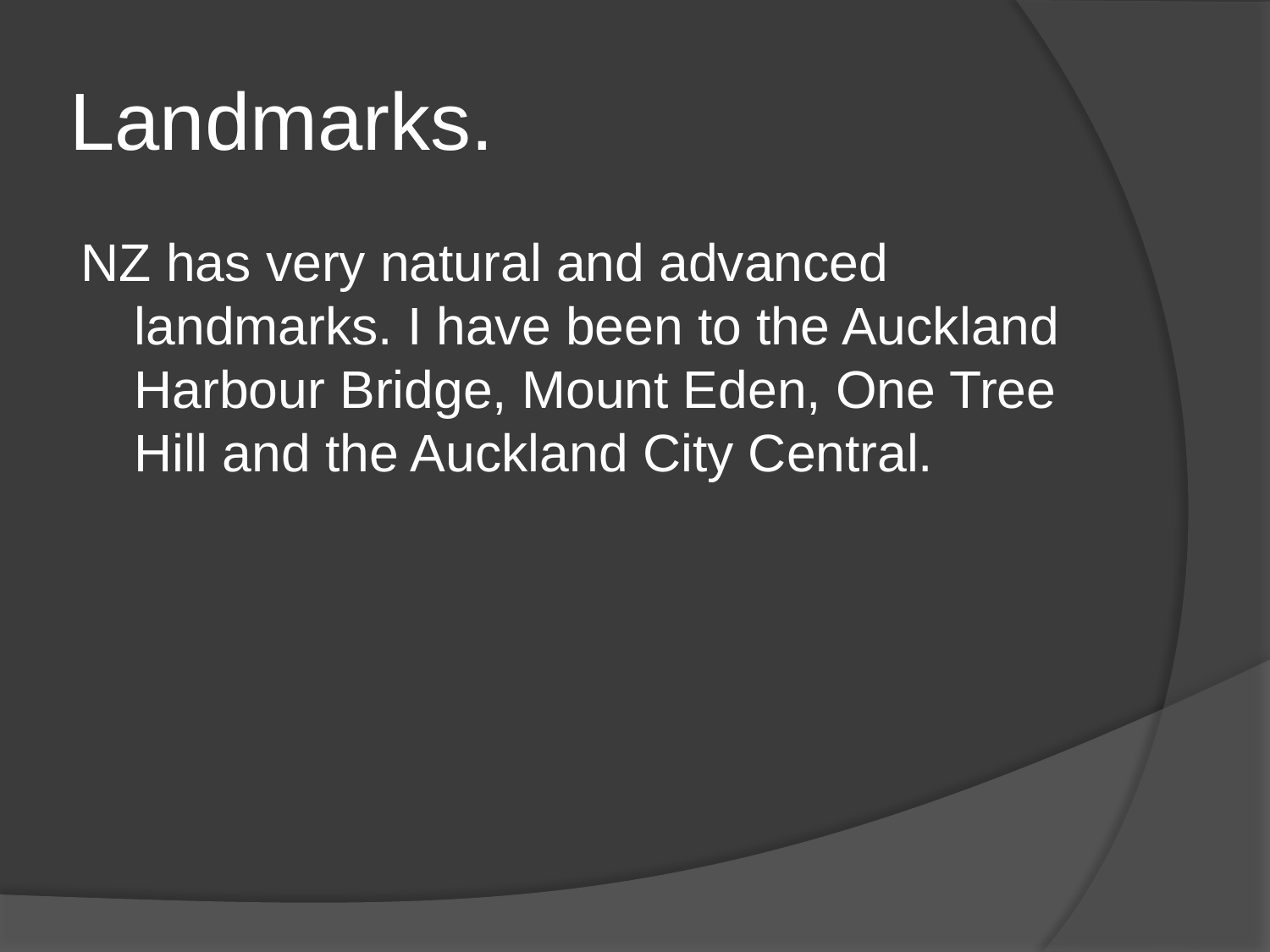

# Landmarks.
NZ has very natural and advanced landmarks. I have been to the Auckland Harbour Bridge, Mount Eden, One Tree Hill and the Auckland City Central.